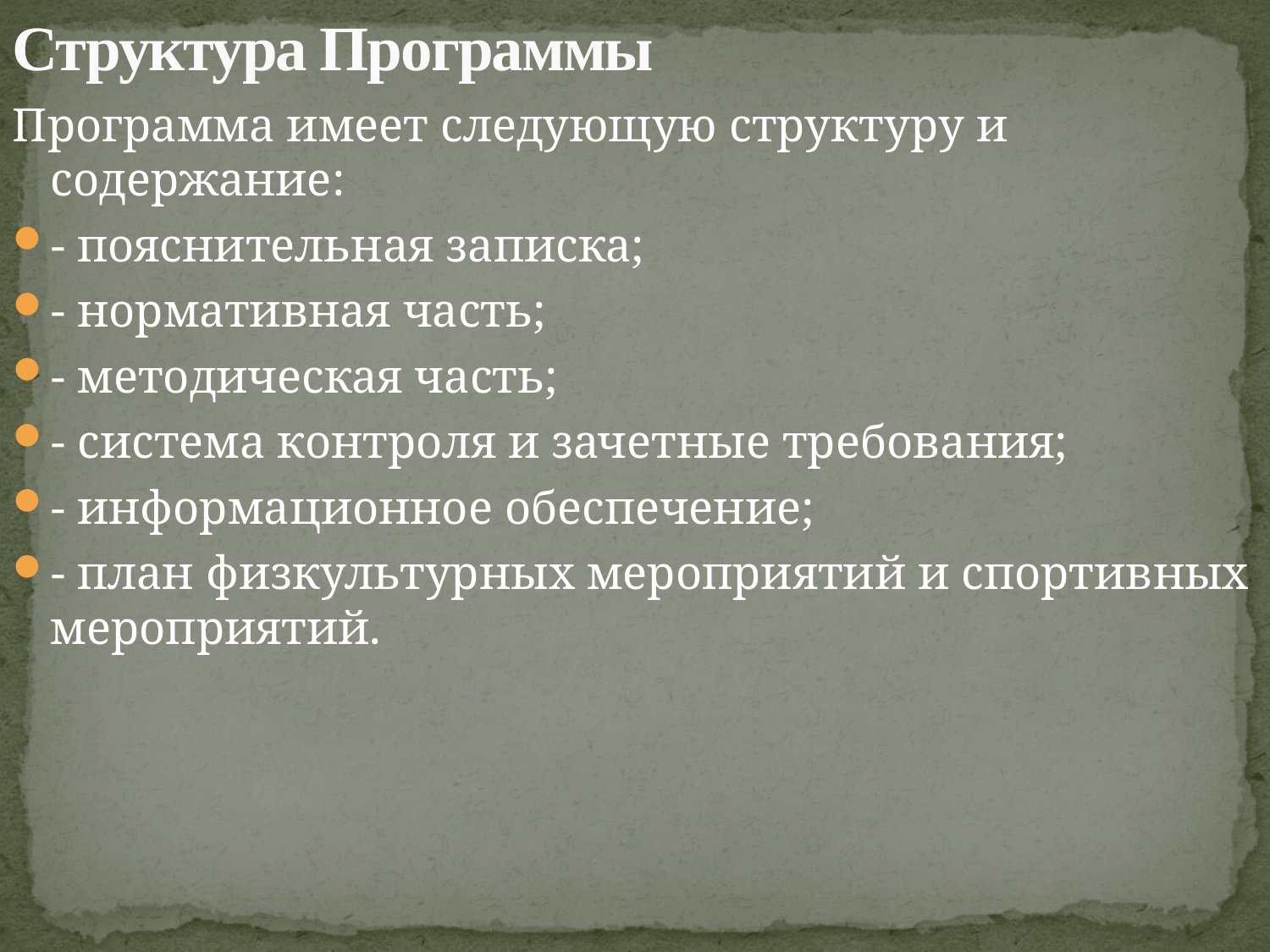

# Структура Программы
Программа имеет следующую структуру и содержание:
- пояснительная записка;
- нормативная часть;
- методическая часть;
- система контроля и зачетные требования;
- информационное обеспечение;
- план физкультурных мероприятий и спортивных мероприятий.